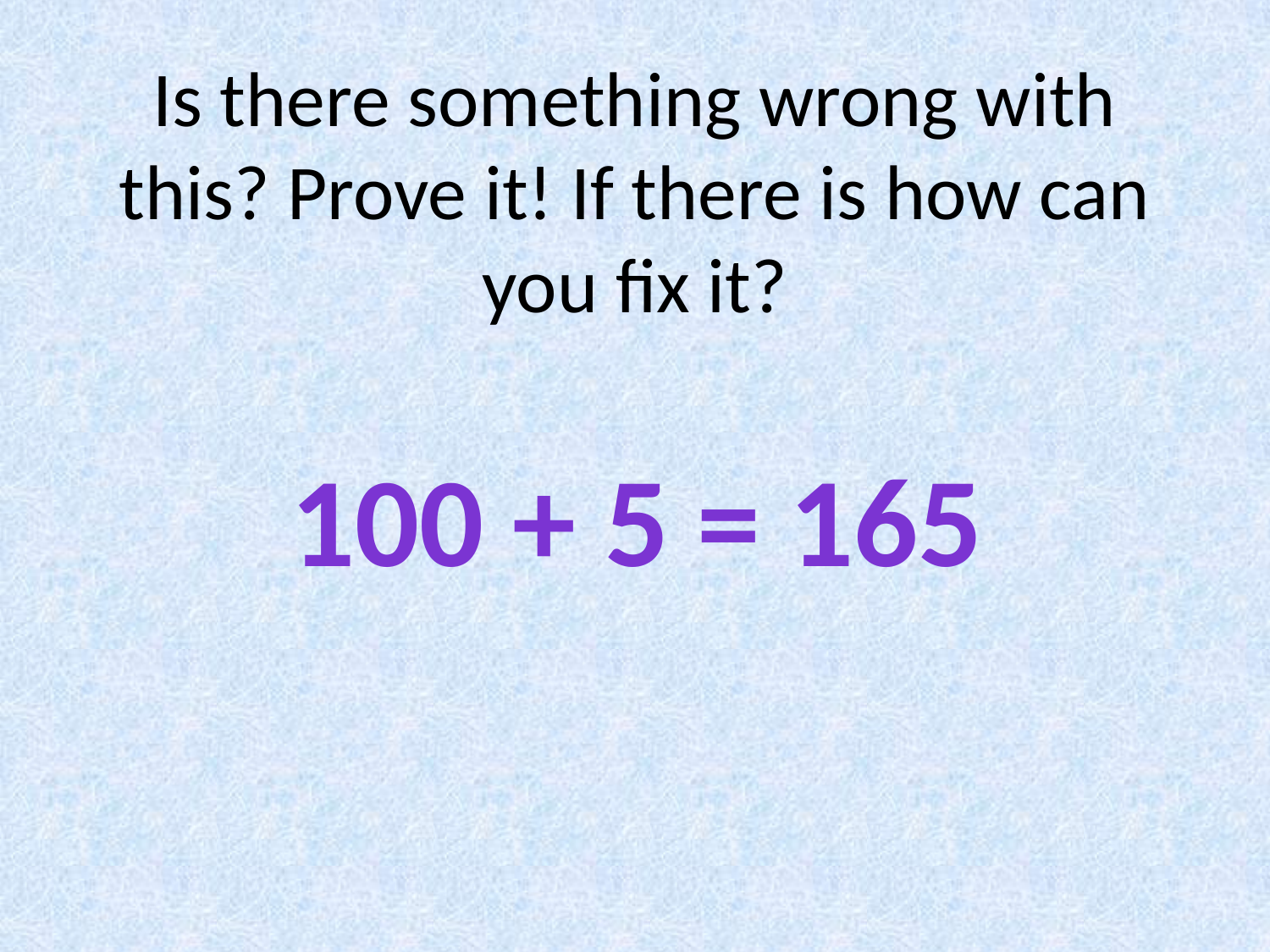

# Is there something wrong with this? Prove it! If there is how can you fix it?
100 + 5 = 165